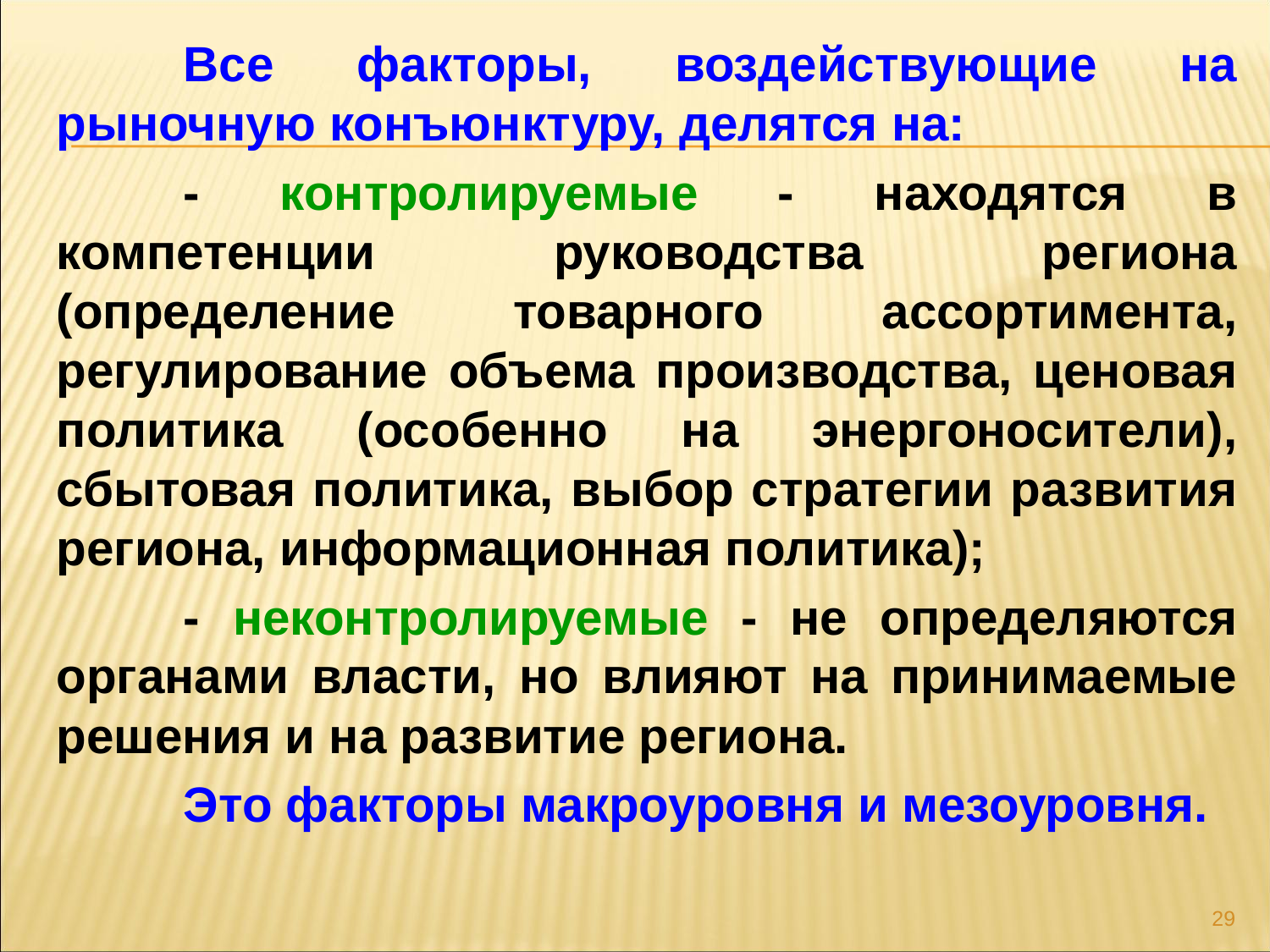

Все факторы, воздействующие на рыночную конъюнктуру, делятся на:
	- контролируемые - находятся в компетенции руководства региона (определение товарного ассортимента, регулирование объема производства, ценовая политика (особенно на энергоносители), сбытовая политика, выбор стратегии развития региона, информационная политика);
	- неконтролируемые - не определяются органами власти, но влияют на принимаемые решения и на развитие региона.
	Это факторы макроуровня и мезоуровня.
29